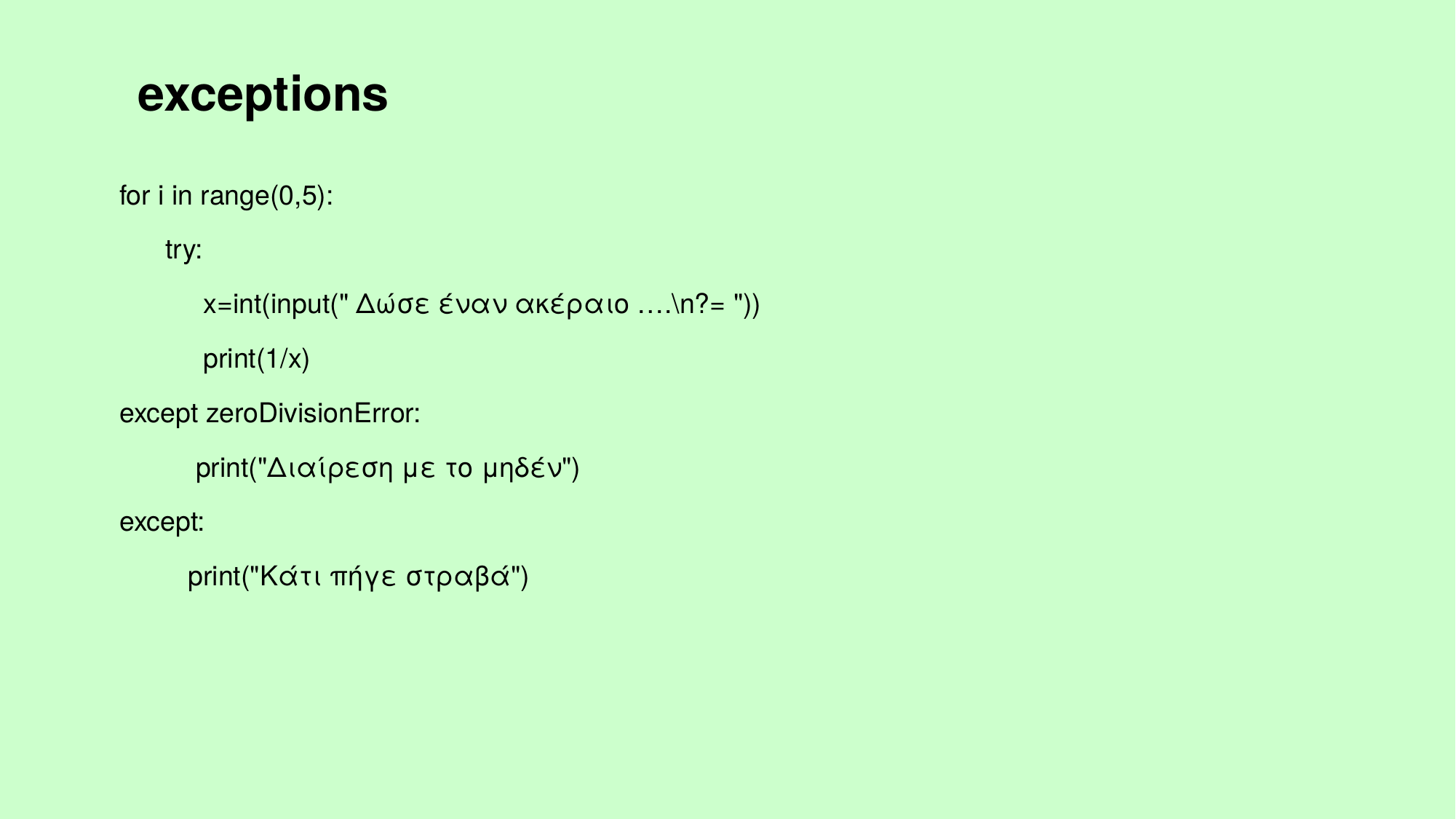

# exceptions
for i in range(0,5):
      try:
           x=int(input(" Δώσε έναν ακέραιο ….\n?= "))
           print(1/x)
except zeroDivisionError:
          print("Διαίρεση με το μηδέν")
except:
         print("Κάτι πήγε στραβά")